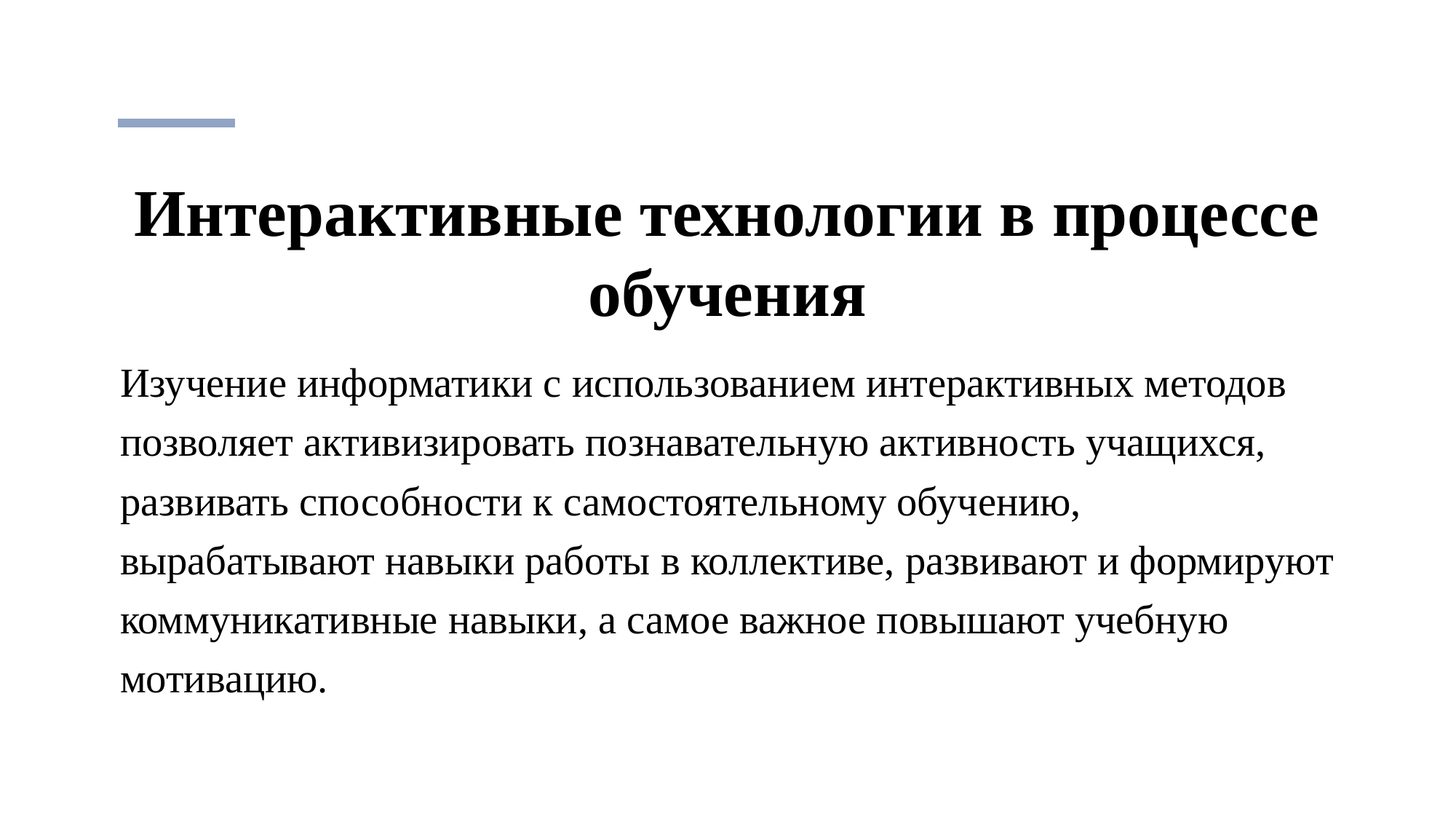

# Интерактивные технологии в процессе обучения
Изучение информатики с использованием интерактивных методов позволяет активизировать познавательную активность учащихся, развивать способности к самостоятельному обучению, вырабатывают навыки работы в коллективе, развивают и формируют коммуникативные навыки, а самое важное повышают учебную мотивацию.